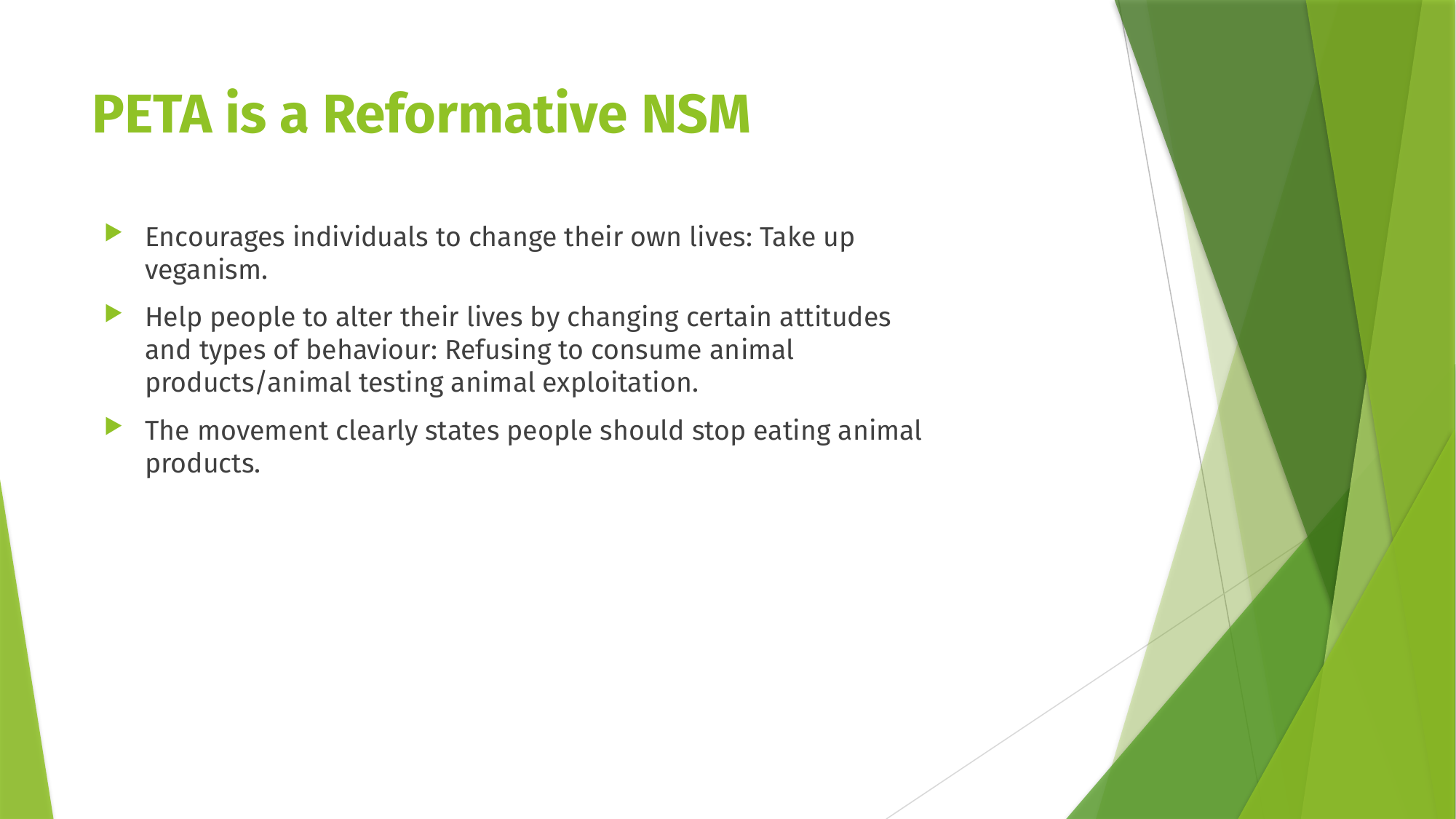

# PETA is a Reformative NSM
Encourages individuals to change their own lives: Take up veganism.
Help people to alter their lives by changing certain attitudes and types of behaviour: Refusing to consume animal products/animal testing animal exploitation.
The movement clearly states people should stop eating animal products.